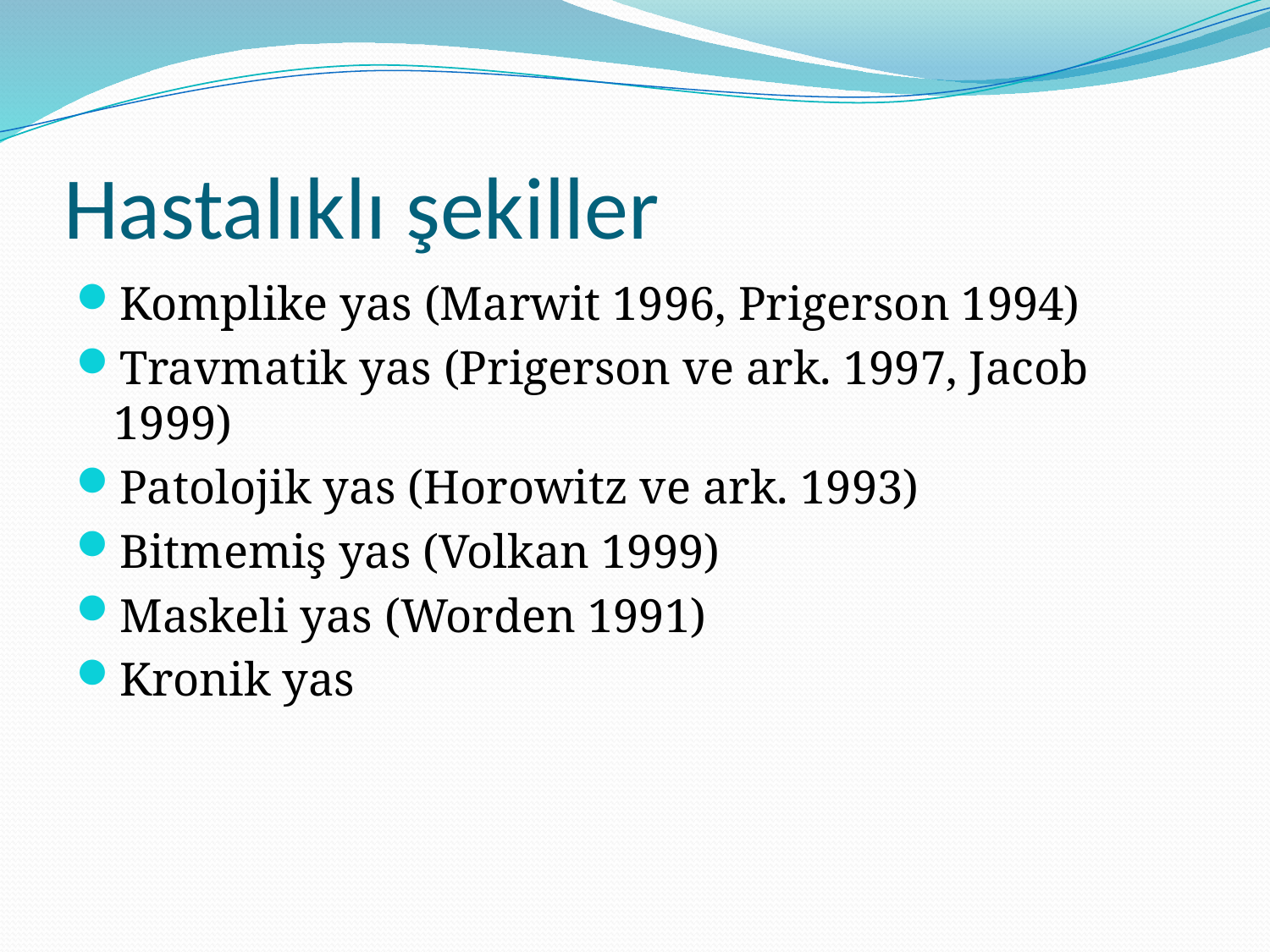

# Hastalıklı şekiller
Komplike yas (Marwit 1996, Prigerson 1994)
Travmatik yas (Prigerson ve ark. 1997, Jacob 1999)
Patolojik yas (Horowitz ve ark. 1993)
Bitmemiş yas (Volkan 1999)
Maskeli yas (Worden 1991)
Kronik yas